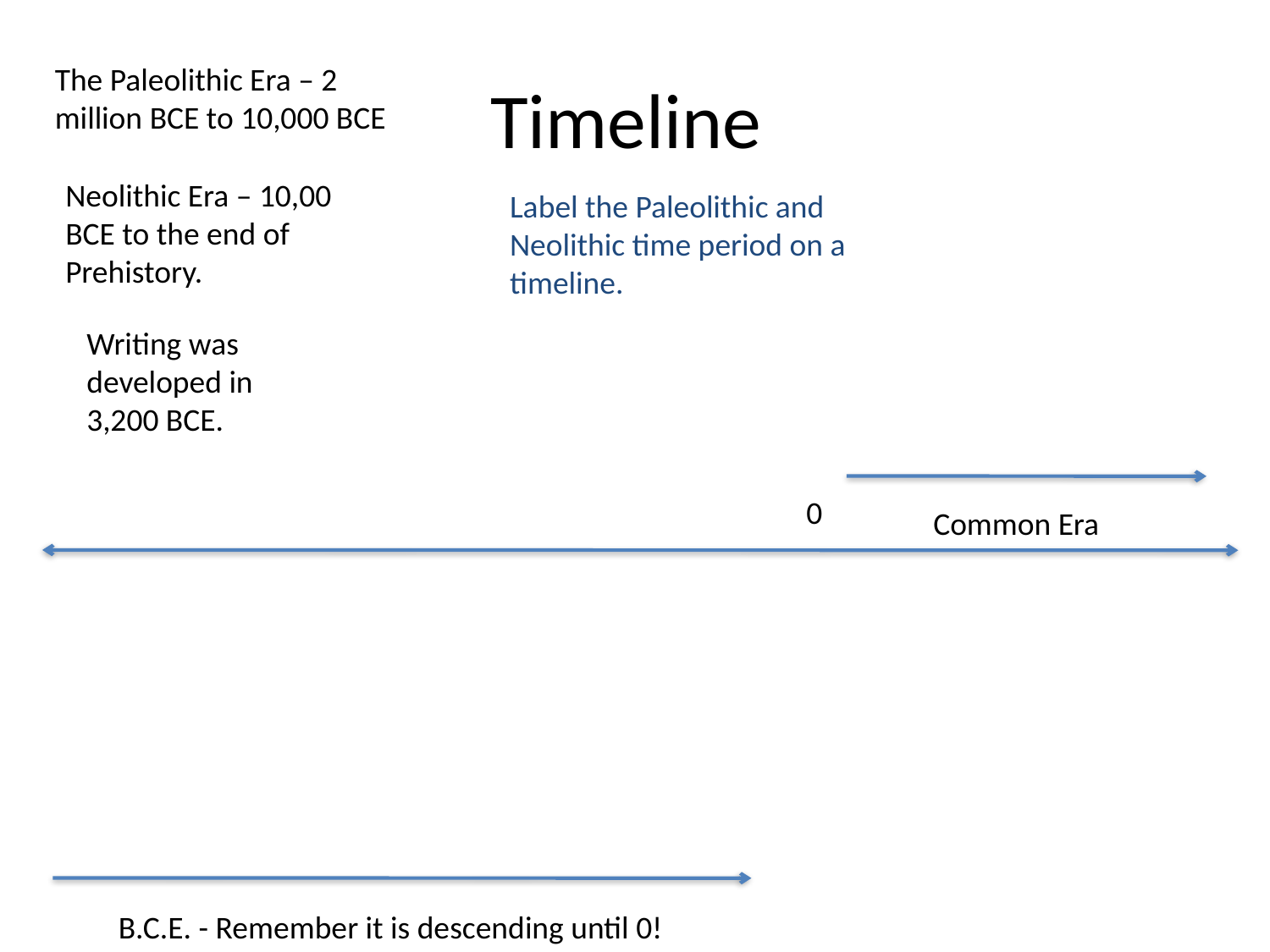

# Timeline
The Paleolithic Era – 2 million BCE to 10,000 BCE
Neolithic Era – 10,00 BCE to the end of Prehistory.
Label the Paleolithic and Neolithic time period on a timeline.
Writing was developed in 3,200 BCE.
0
Common Era
B.C.E. - Remember it is descending until 0!